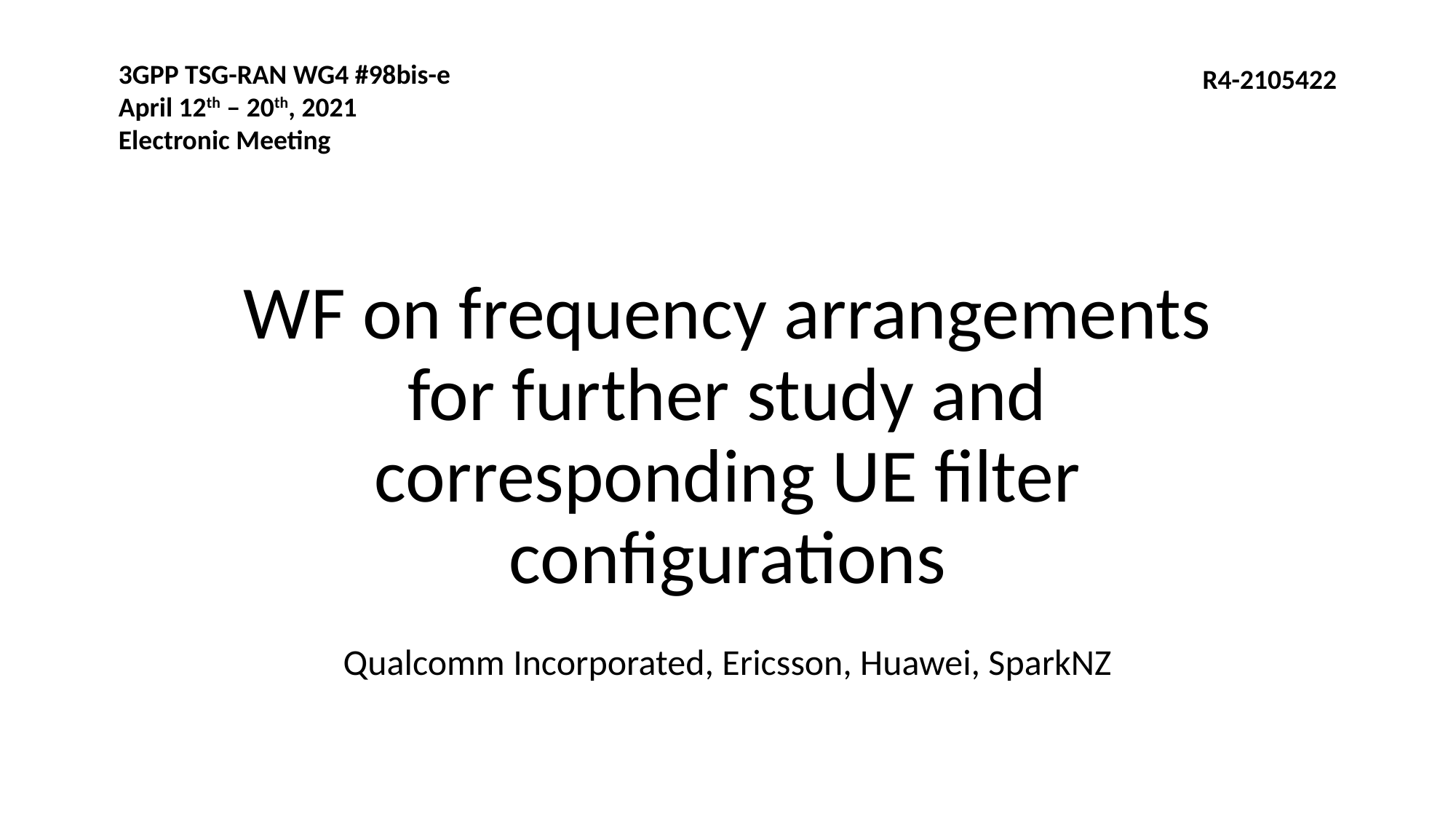

3GPP TSG-RAN WG4 #98bis-e
April 12th ‒ 20th, 2021
Electronic Meeting
R4-2105422
# WF on frequency arrangements for further study and corresponding UE filter configurations
Qualcomm Incorporated, Ericsson, Huawei, SparkNZ